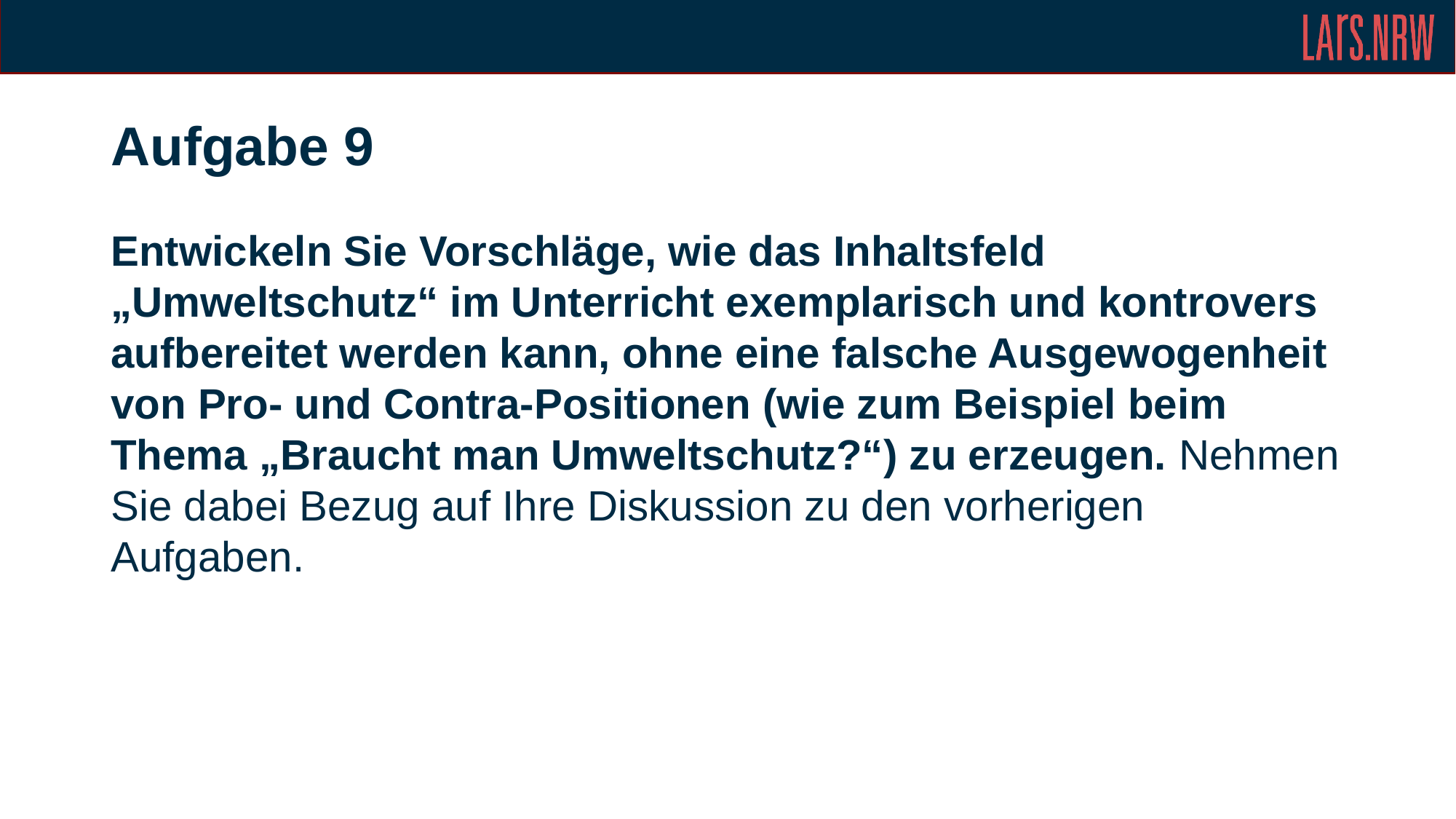

# Aufgabe 9
Entwickeln Sie Vorschläge, wie das Inhaltsfeld „Umweltschutz“ im Unterricht exemplarisch und kontrovers aufbereitet werden kann, ohne eine falsche Ausgewogenheit von Pro- und Contra-Positionen (wie zum Beispiel beim Thema „Braucht man Umweltschutz?“) zu erzeugen. Nehmen Sie dabei Bezug auf Ihre Diskussion zu den vorherigen Aufgaben.